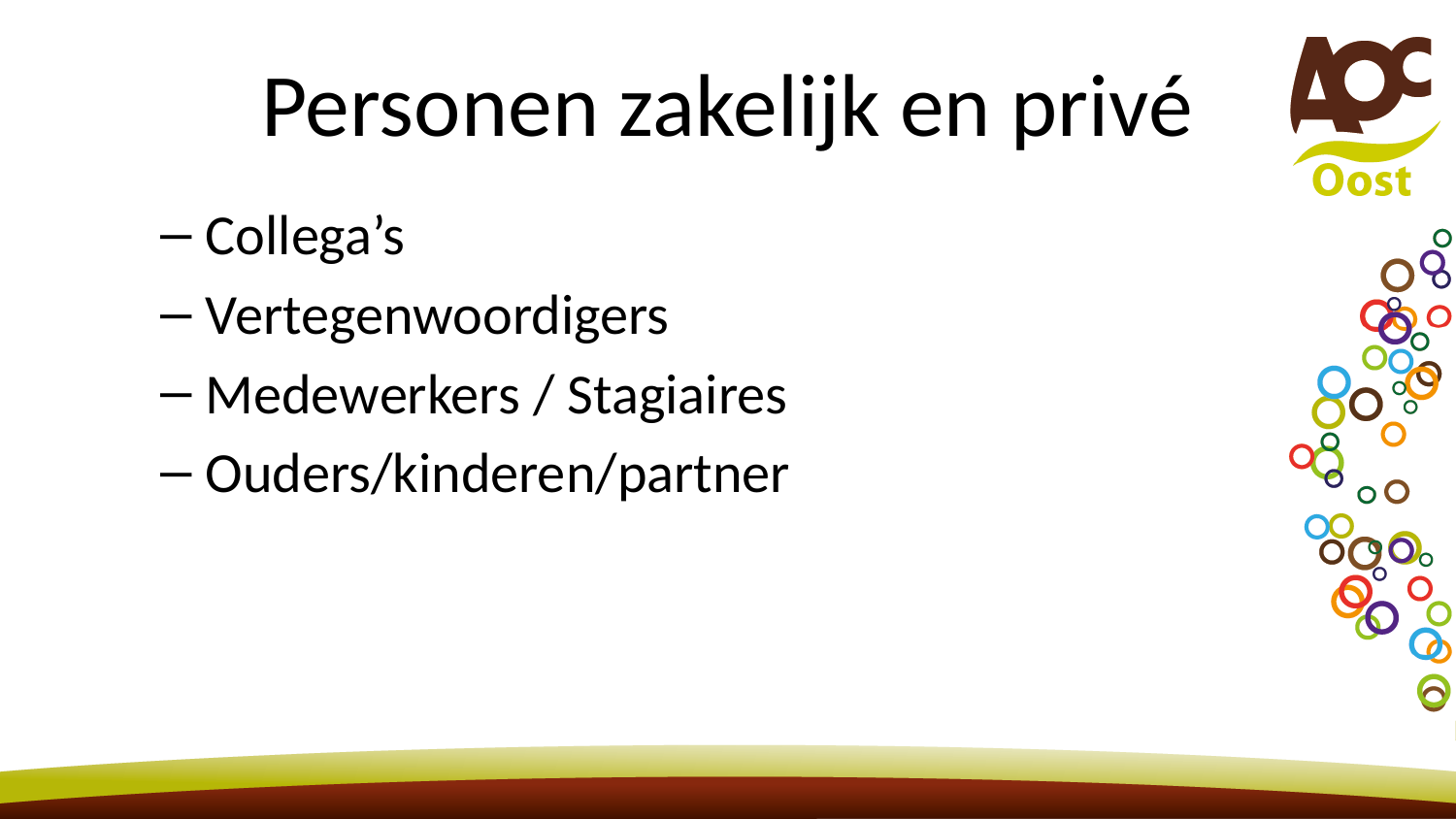

# Personen zakelijk en privé
Collega’s
Vertegenwoordigers
Medewerkers / Stagiaires
Ouders/kinderen/partner